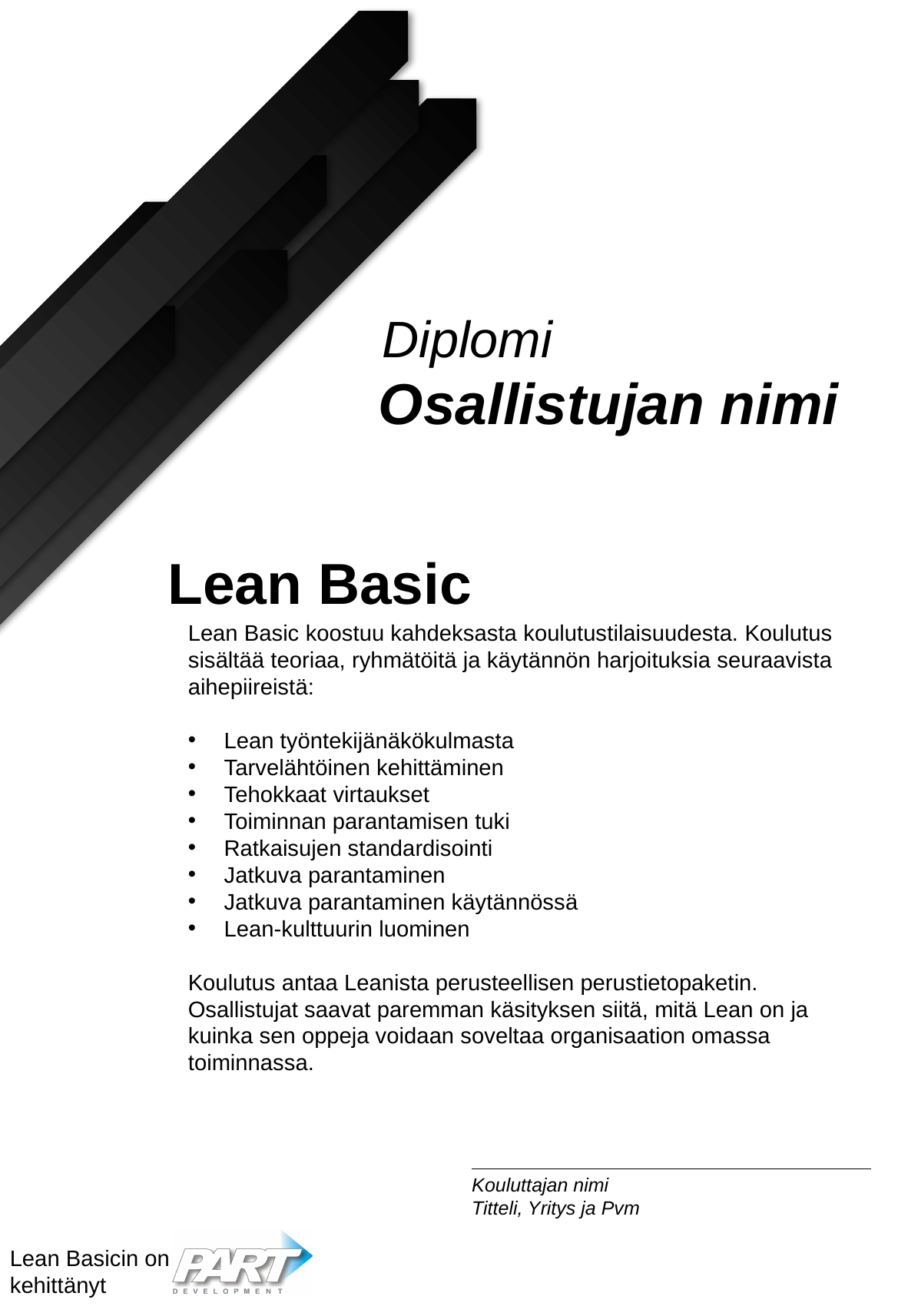

Osallistujan nimi
Kouluttajan nimi
Titteli, Yritys ja Pvm